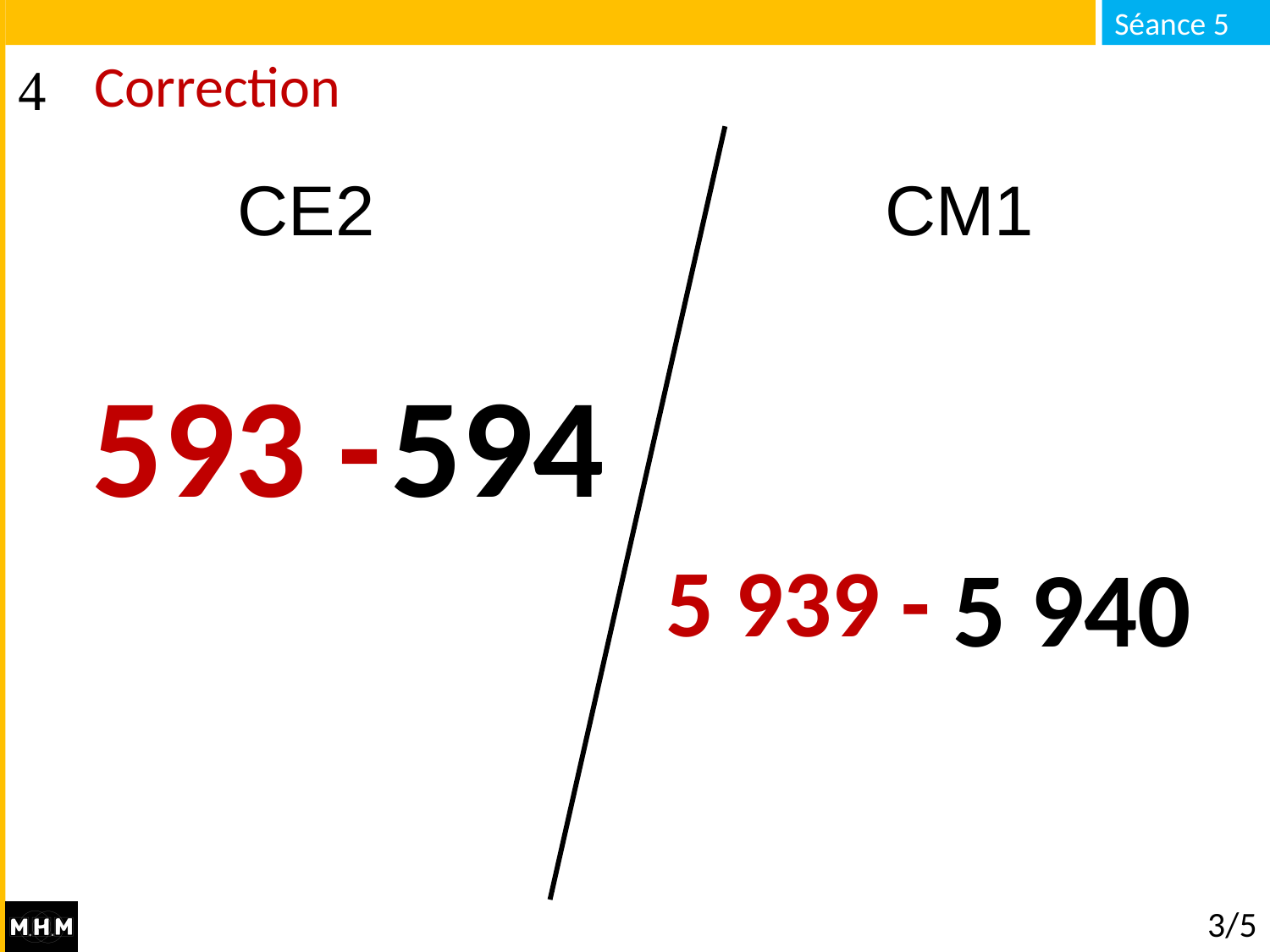

# Correction

CE2                          CM1
593 -
594
5 939 -
5 940
3/5